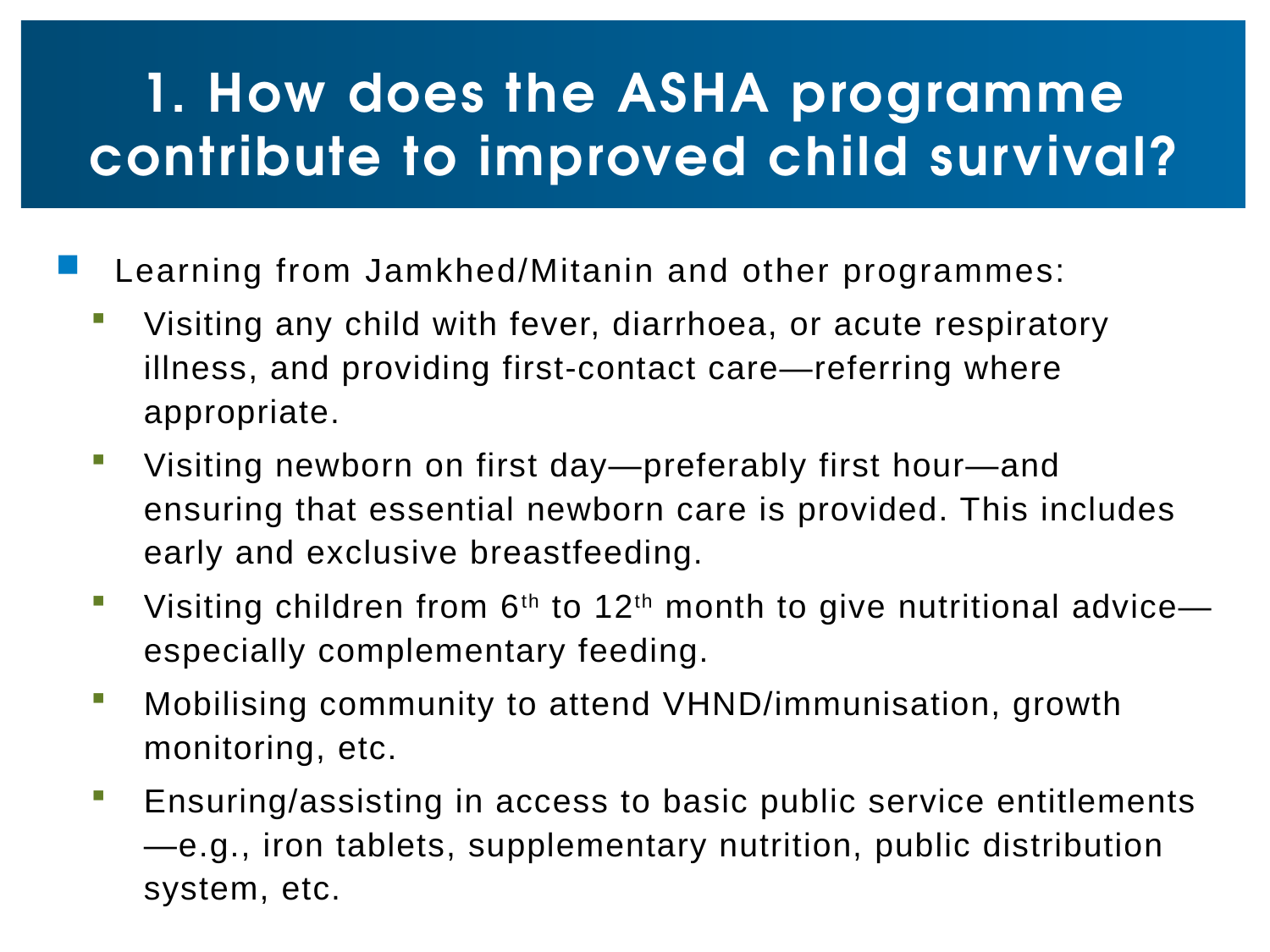

# 1. How does the ASHA programme contribute to improved child survival?
Learning from Jamkhed/Mitanin and other programmes:
Visiting any child with fever, diarrhoea, or acute respiratory illness, and providing first-contact care—referring where appropriate.
Visiting newborn on first day—preferably first hour—and ensuring that essential newborn care is provided. This includes early and exclusive breastfeeding.
Visiting children from 6th to 12th month to give nutritional advice—especially complementary feeding.
Mobilising community to attend VHND/immunisation, growth monitoring, etc.
Ensuring/assisting in access to basic public service entitlements—e.g., iron tablets, supplementary nutrition, public distribution system, etc.